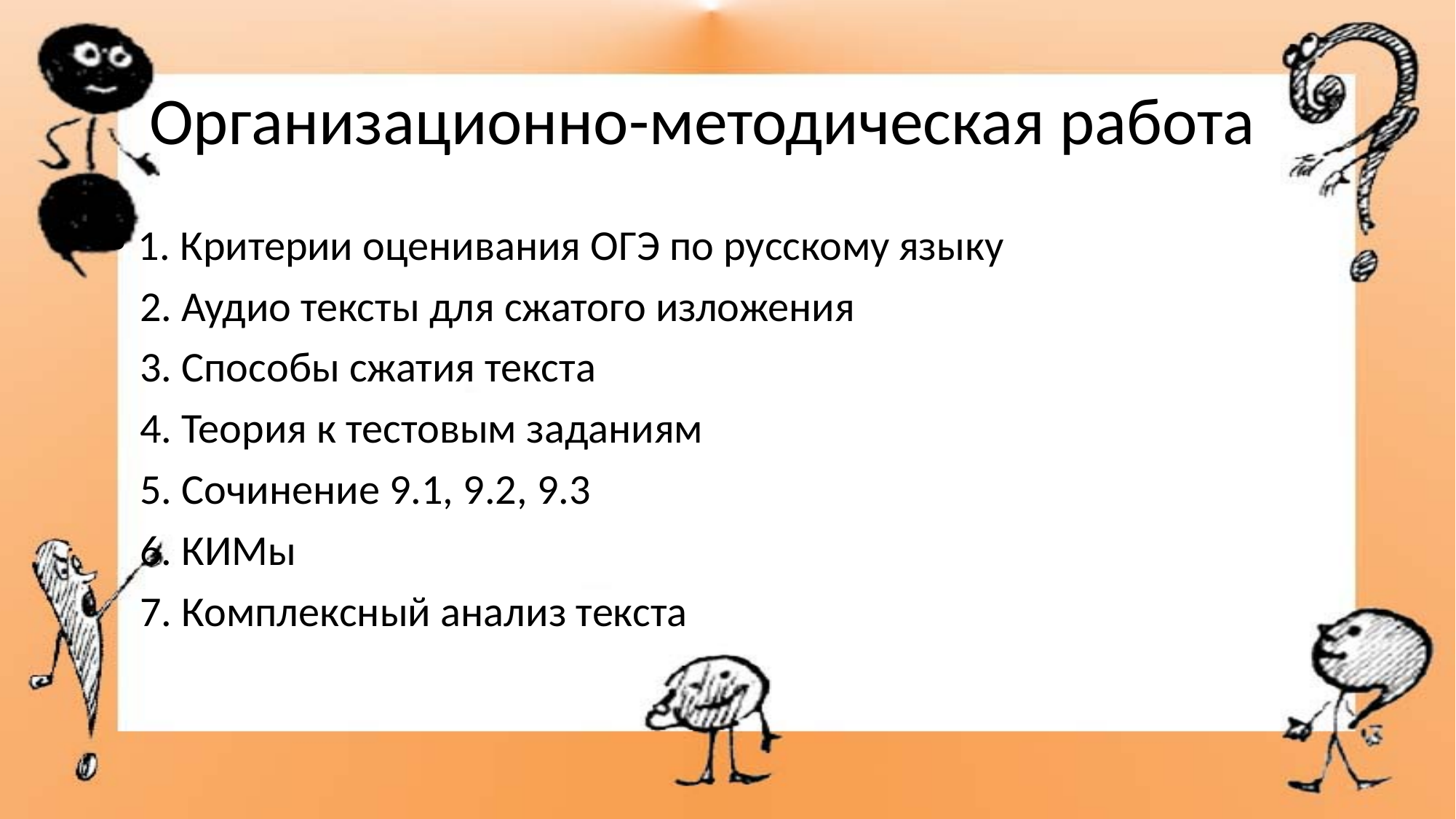

# Организационно-методическая работа
1. Критерии оценивания ОГЭ по русскому языку
   2. Аудио тексты для сжатого изложения
   3. Способы сжатия текста
   4. Теория к тестовым заданиям
   5. Сочинение 9.1, 9.2, 9.3
   6. КИМы
   7. Комплексный анализ текста